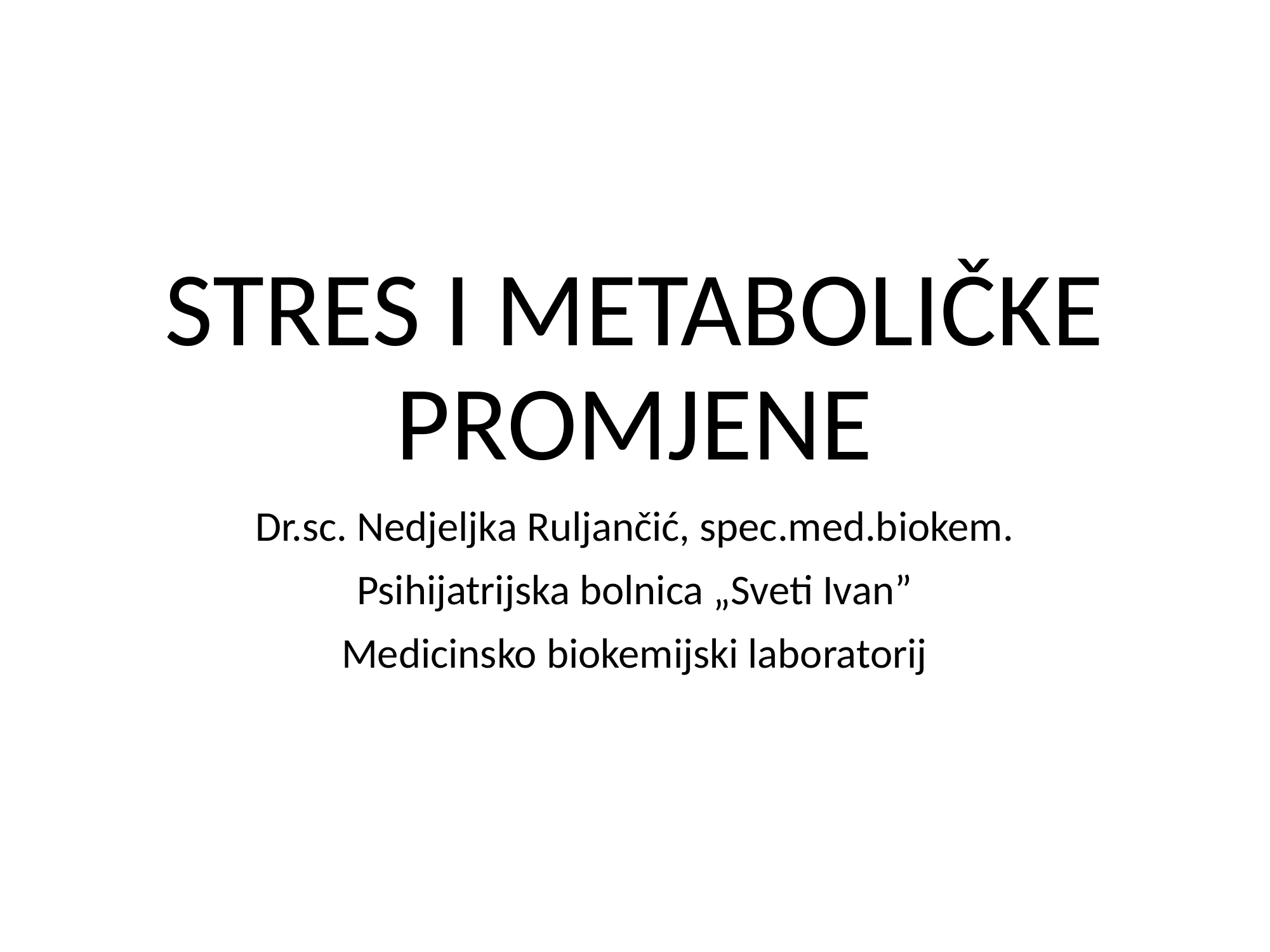

# STRES I METABOLIČKE PROMJENE
Dr.sc. Nedjeljka Ruljančić, spec.med.biokem.
Psihijatrijska bolnica „Sveti Ivan”
Medicinsko biokemijski laboratorij